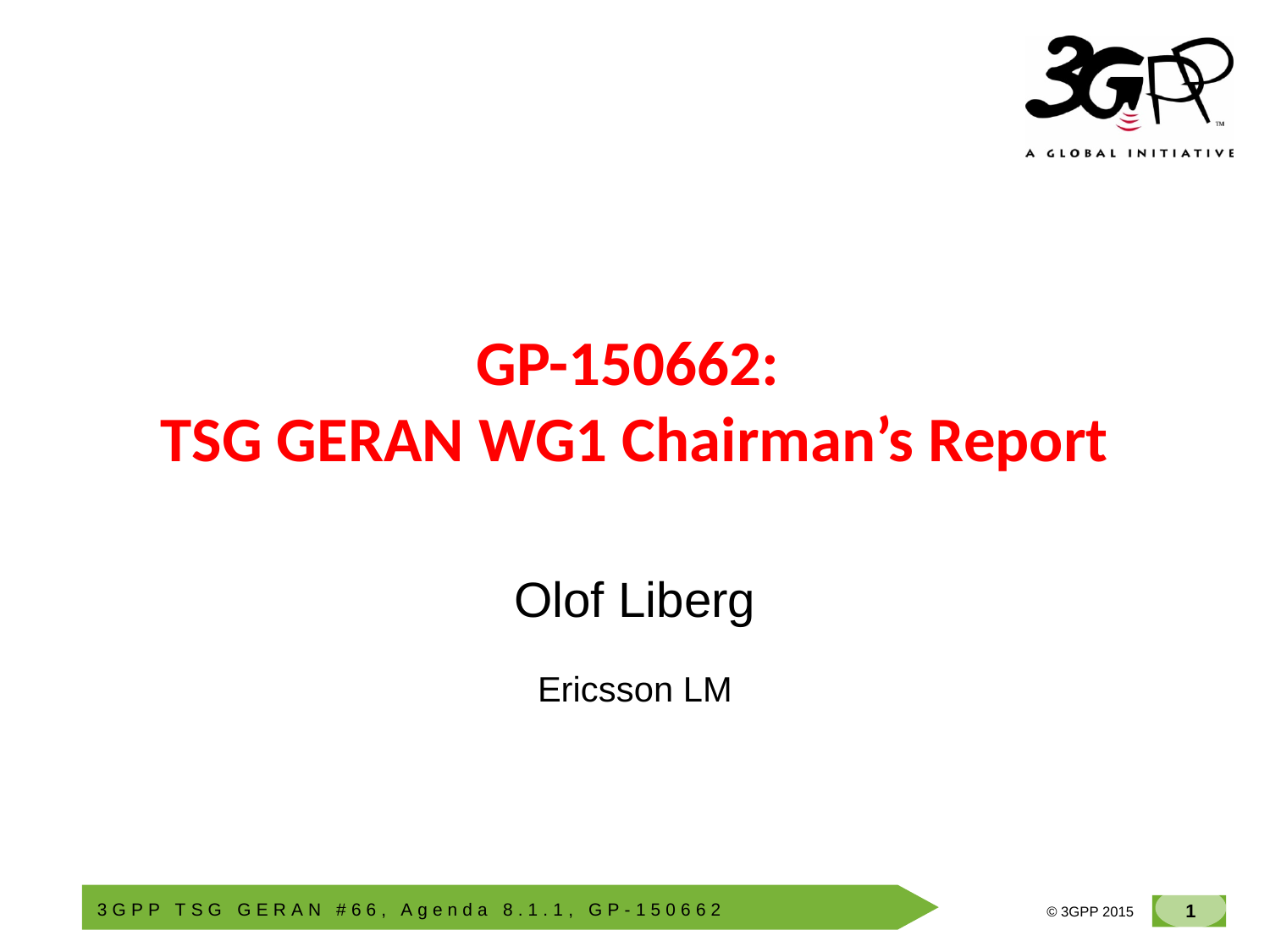

# GP-150662: TSG GERAN WG1 Chairman’s Report
Olof Liberg

Ericsson LM